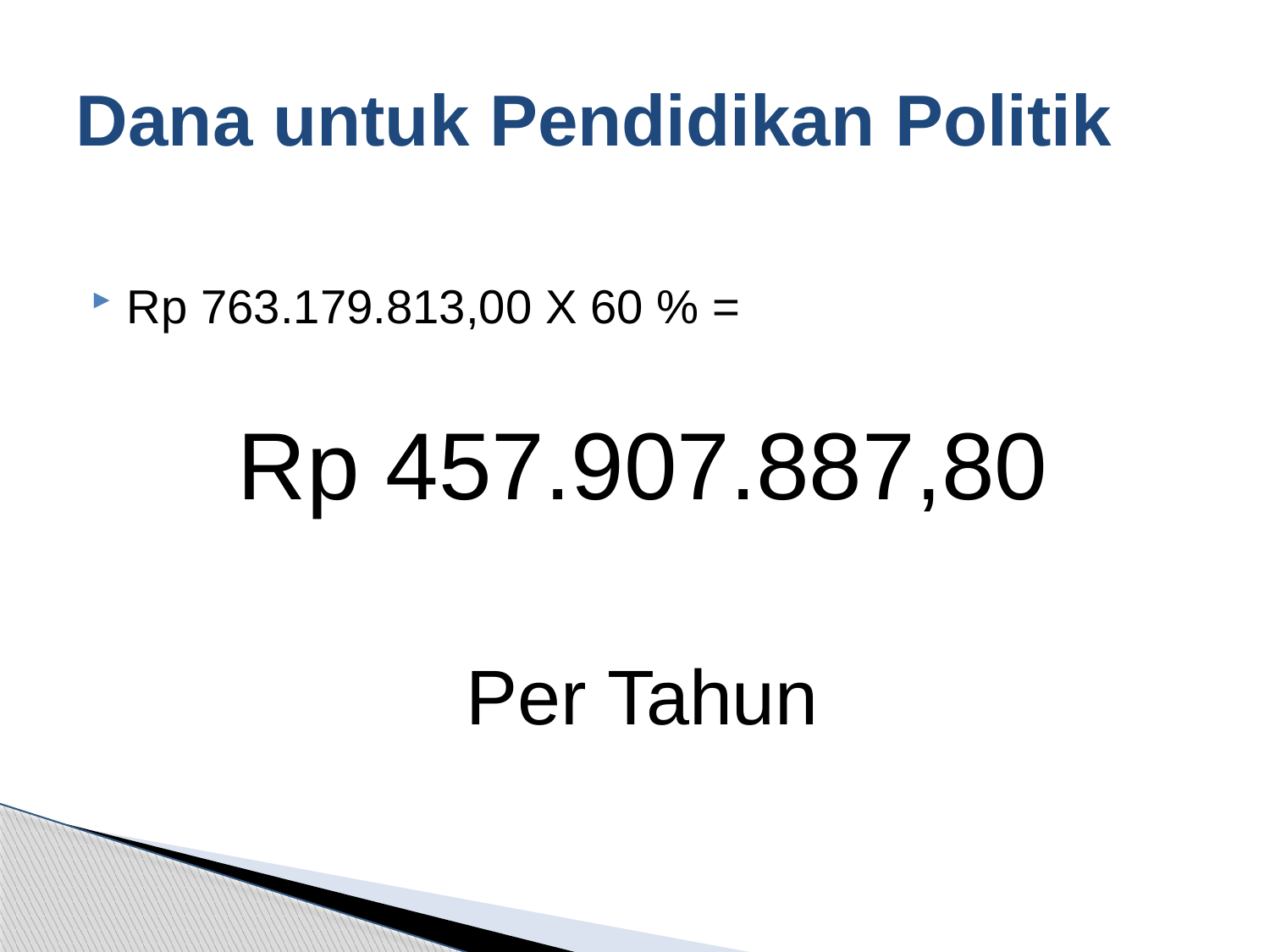

# Dana untuk Pendidikan Politik

Rp 763.179.813,00 X 60 % =

Rp 457.907.887,80

Per Tahun